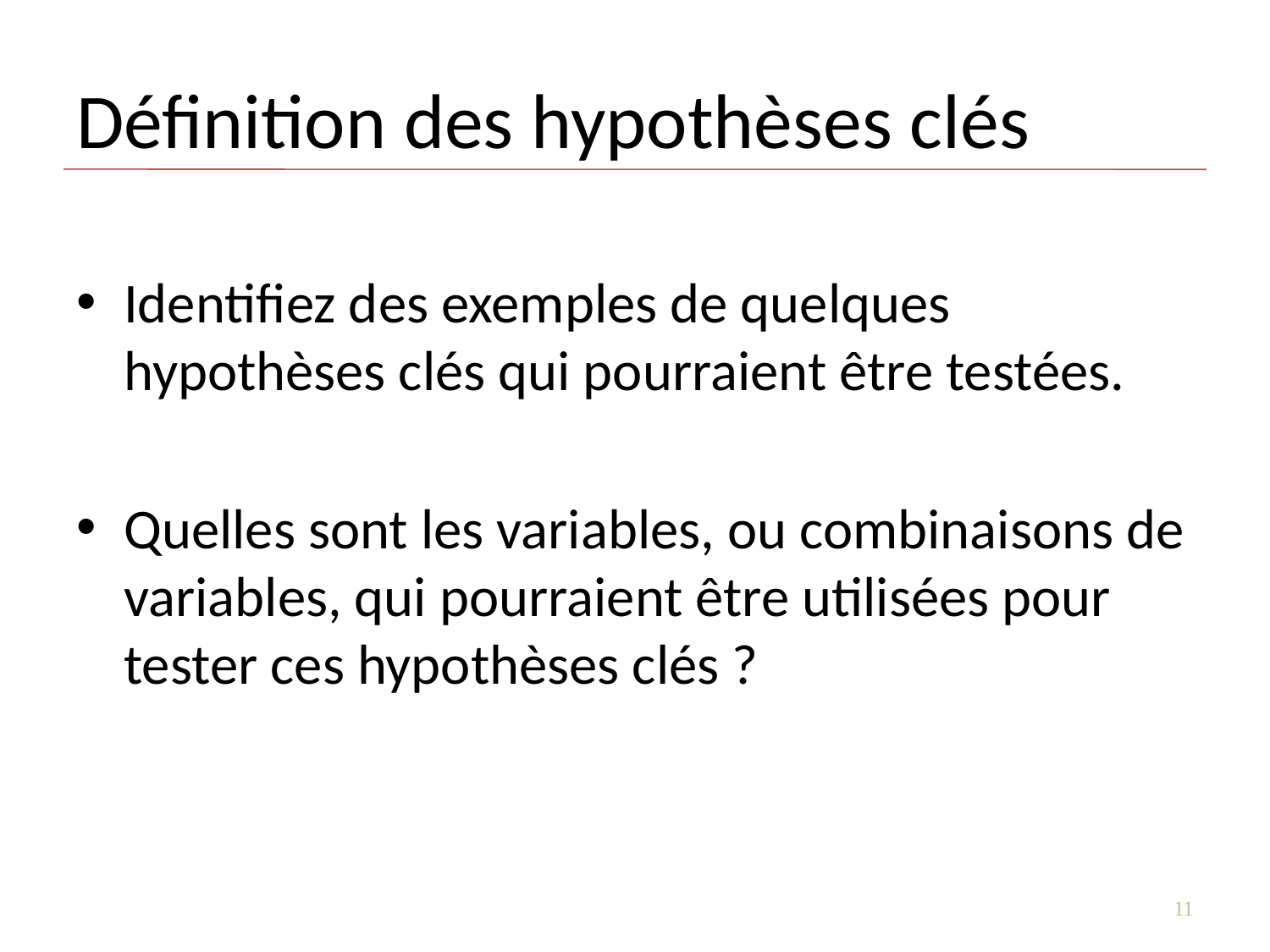

# Définition des hypothèses clés
Identifiez des exemples de quelques hypothèses clés qui pourraient être testées.

Quelles sont les variables, ou combinaisons de variables, qui pourraient être utilisées pour tester ces hypothèses clés ?

11